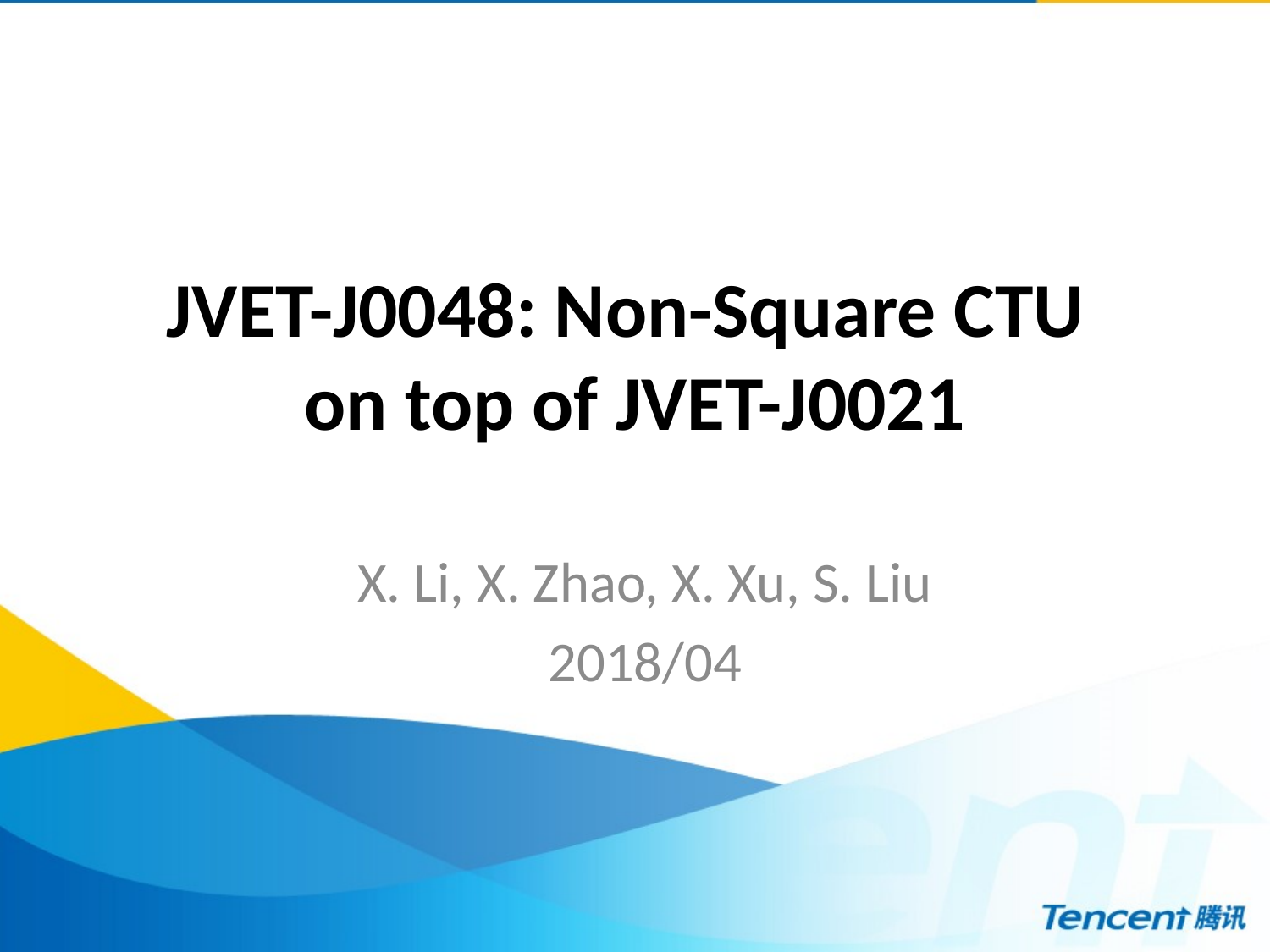

# JVET-J0048: Non-Square CTU on top of JVET-J0021
X. Li, X. Zhao, X. Xu, S. Liu
2018/04